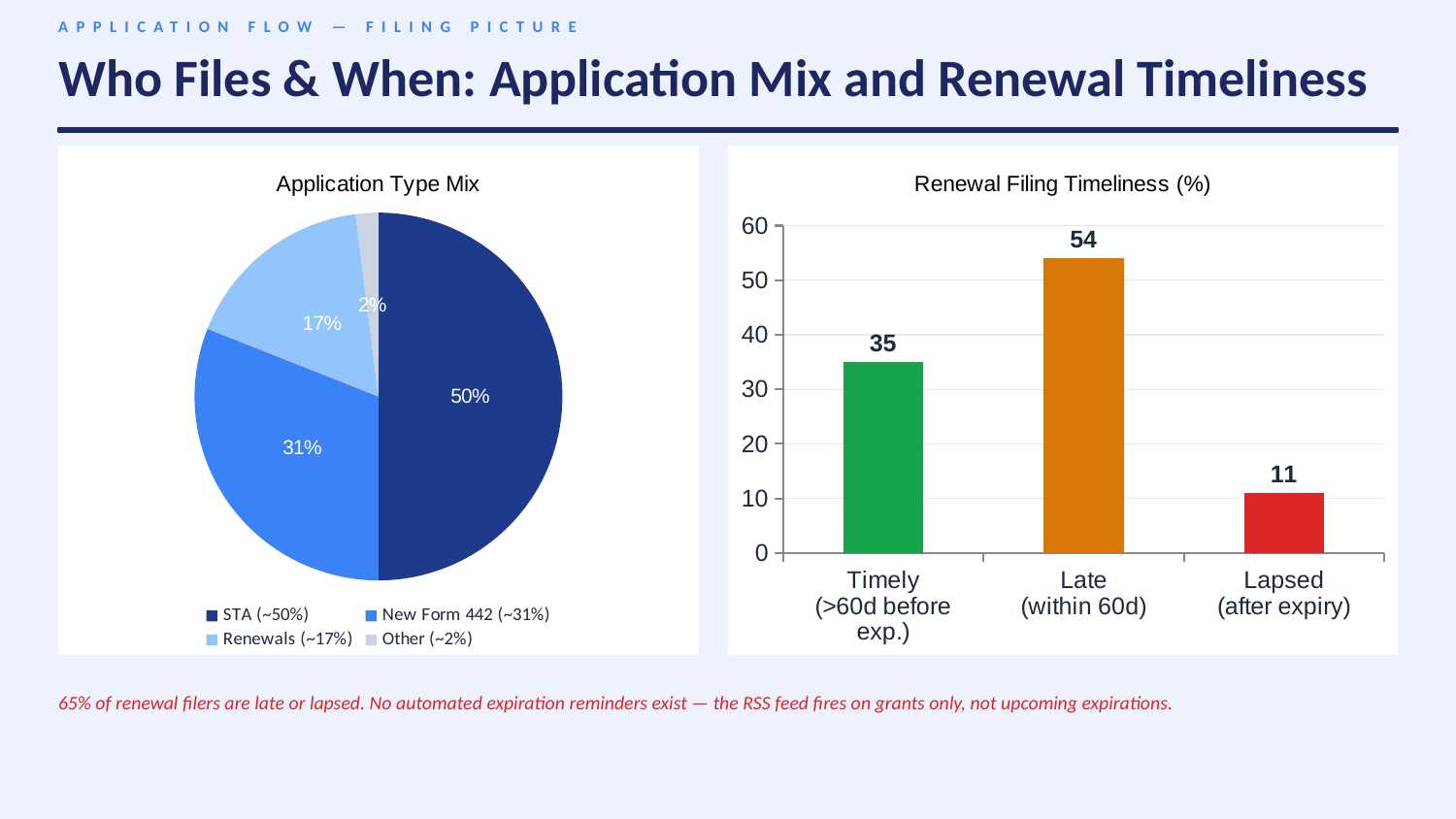

APPLICATION FLOW — FILING PICTURE
Who Files & When: Application Mix and Renewal Timeliness

### Chart: Application Type Mix

| Category | Type |
|---|---|
| STA (~50%) | 50.0 |
| New Form 442 (~31%) | 31.0 |
| Renewals (~17%) | 17.0 |
| Other (~2%) | 2.0 |

### Chart: Renewal Filing Timeliness (%)

| Category | Share |
|---|---|
| Timely
(>60d before exp.) | 35.0 |
| Late
(within 60d) | 54.0 |
| Lapsed
(after expiry) | 11.0 |
65% of renewal filers are late or lapsed. No automated expiration reminders exist — the RSS feed fires on grants only, not upcoming expirations.